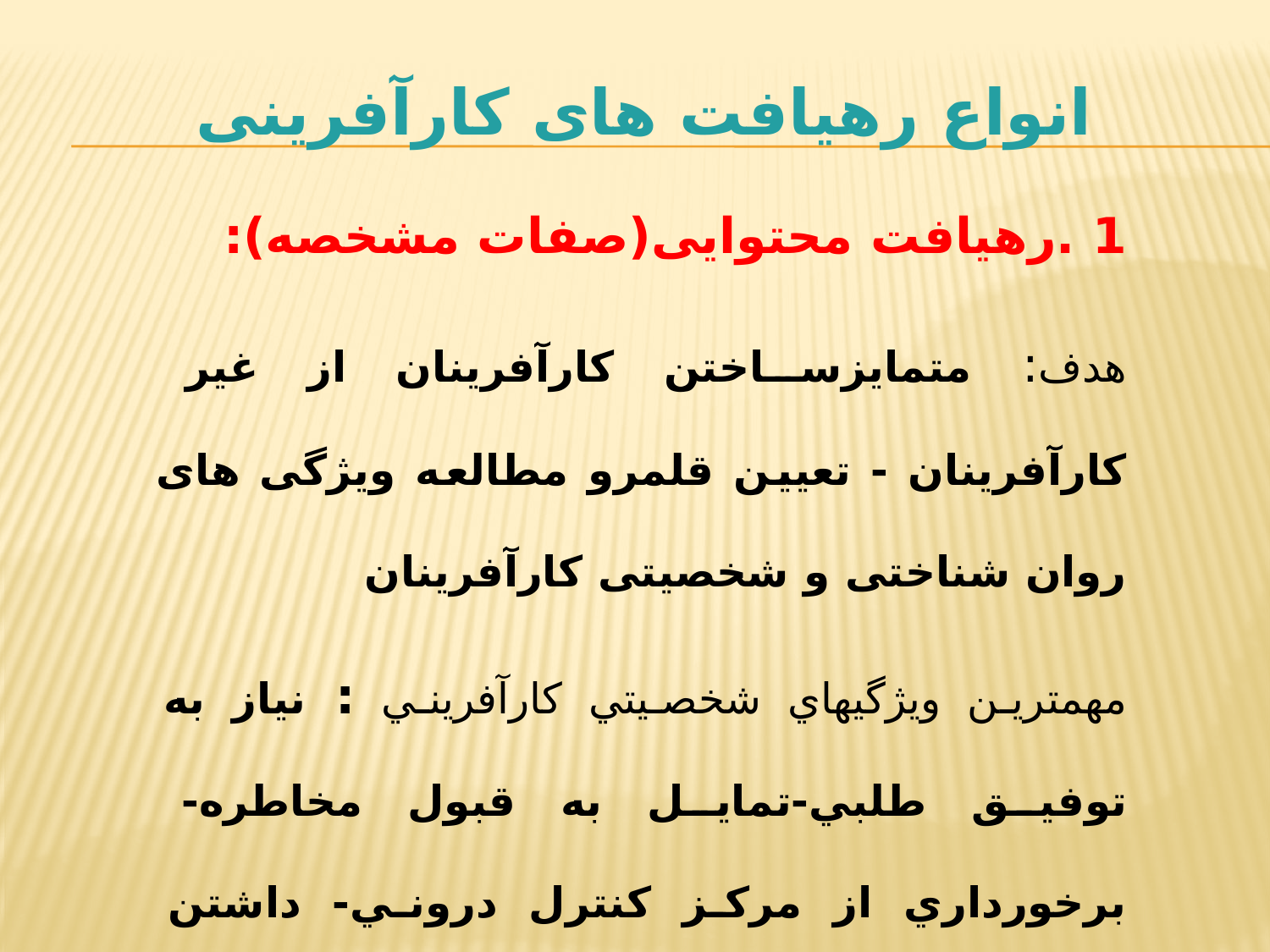

# انواع رهیافت های کارآفرینی
1 .رهیافت محتوایی(صفات مشخصه):
هدف: متمايزساختن کارآفرینان از غیر کارآفرینان - تعیین قلمرو مطالعه ویژگی های روان شناختی و شخصیتی کارآفرینان
مهمترين ويژگيهاي شخصيتي كارآفريني : نياز به توفيق طلبي-تمايل به قبول مخاطره- برخورداري از مركز كنترل دروني- داشتن روحيه خلاق- تحمل ابهام